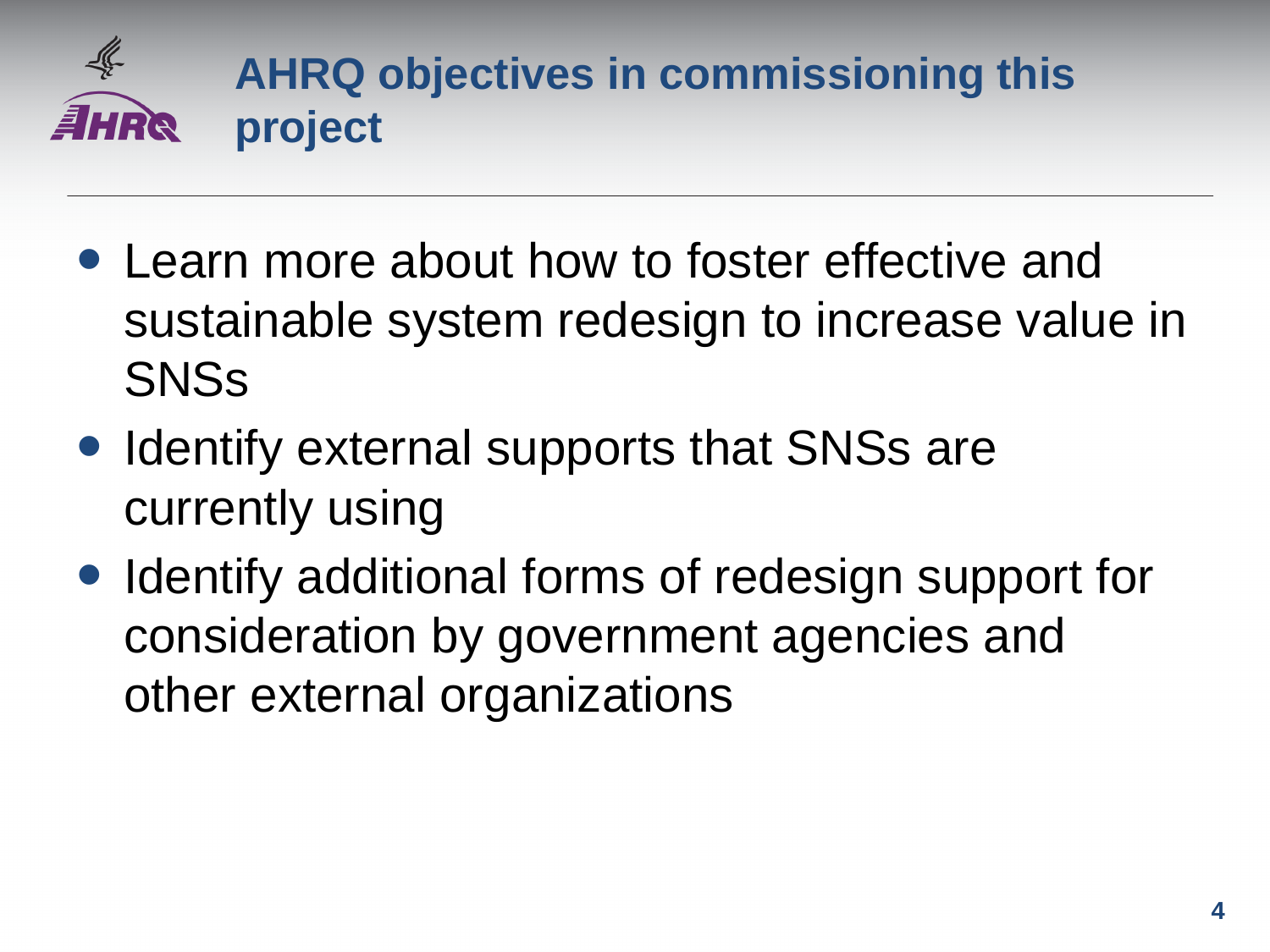

# AHRQ objectives in commissioning this project
Learn more about how to foster effective and sustainable system redesign to increase value in SNSs
Identify external supports that SNSs are currently using
Identify additional forms of redesign support for consideration by government agencies and other external organizations
4